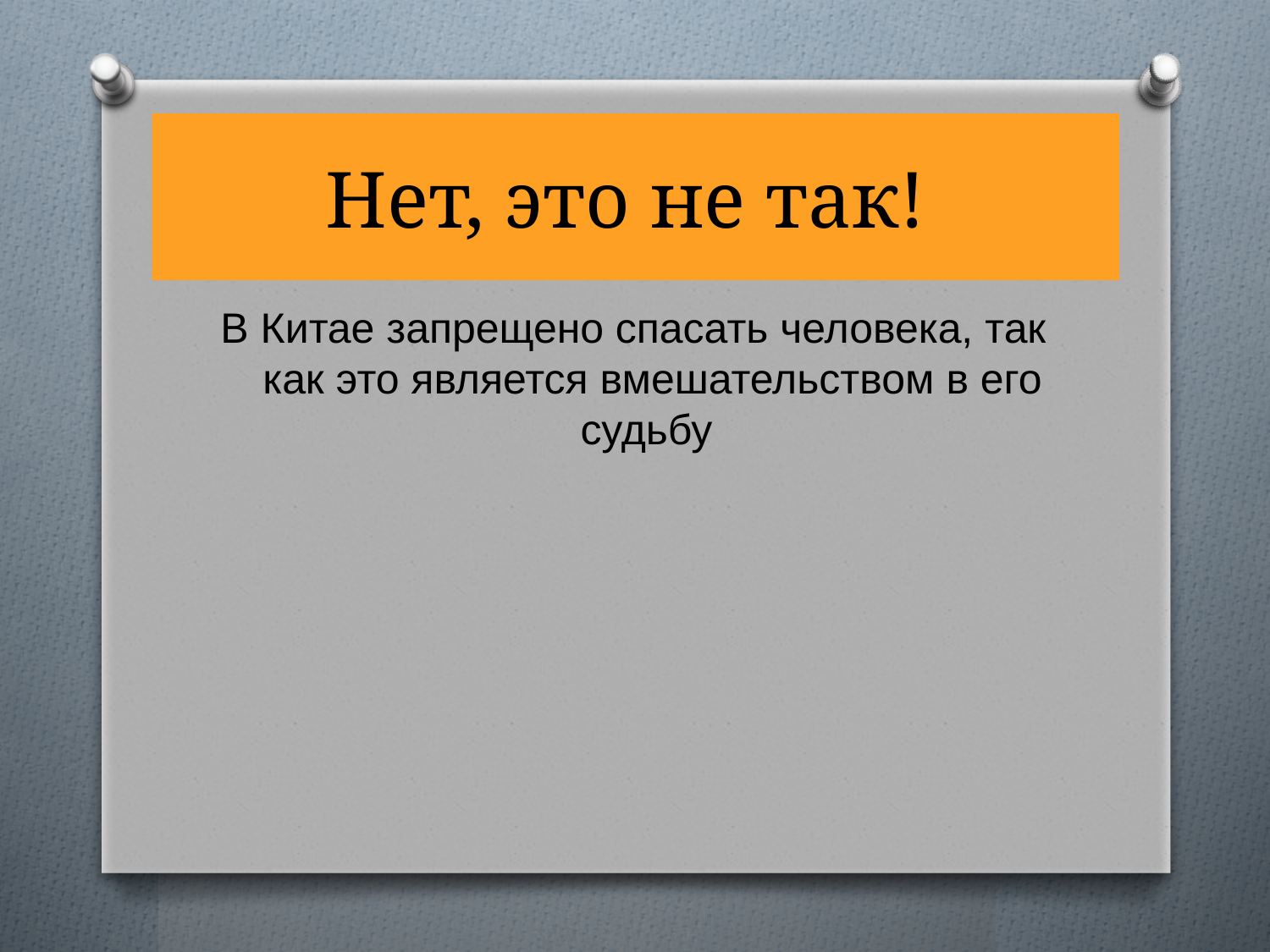

# Нет, это не так!
В Китае запрещено спасать человека, так как это является вмешательством в его судьбу